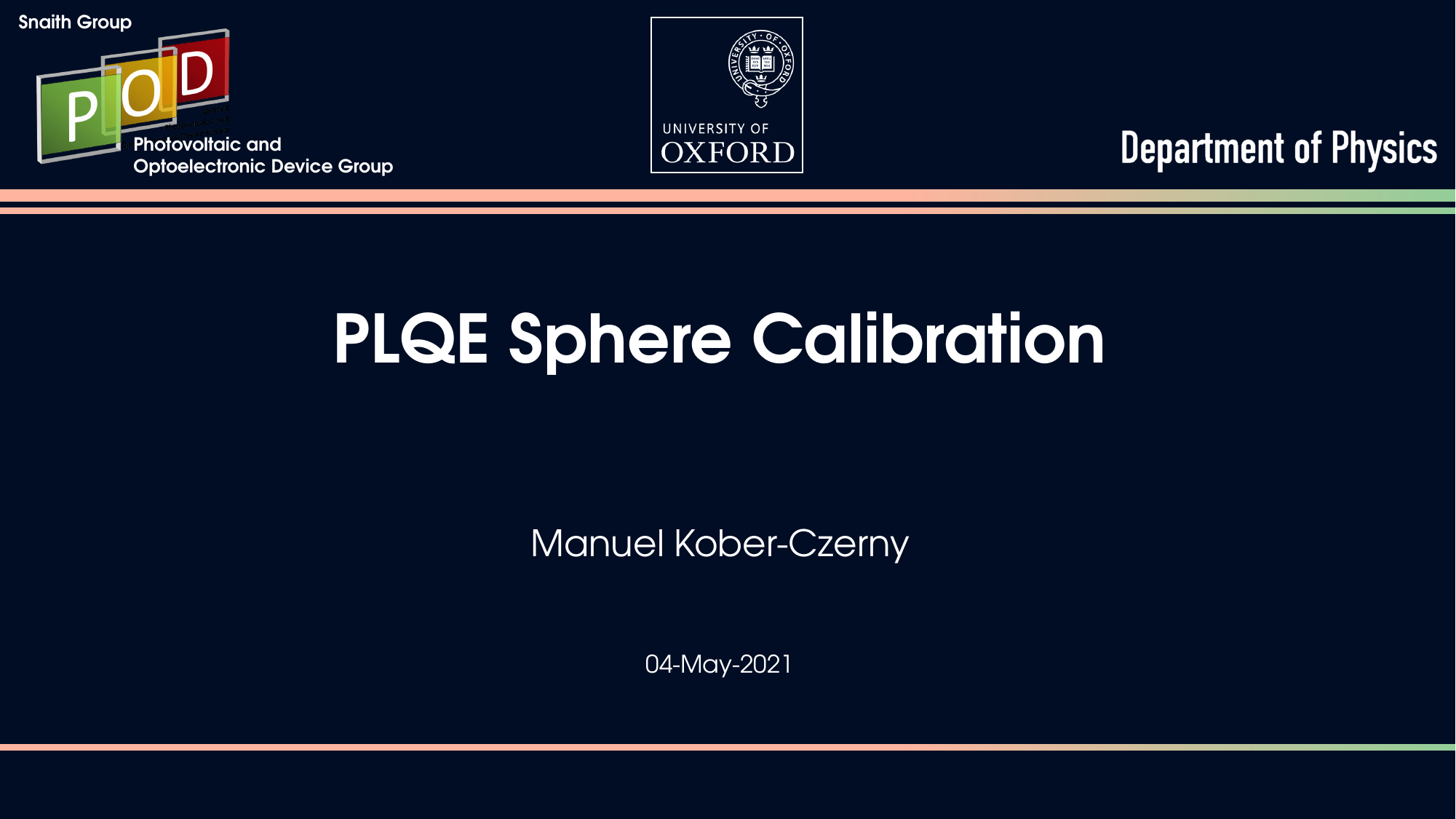

# PLQE Sphere Calibration
Manuel Kober-Czerny
04-May-2021